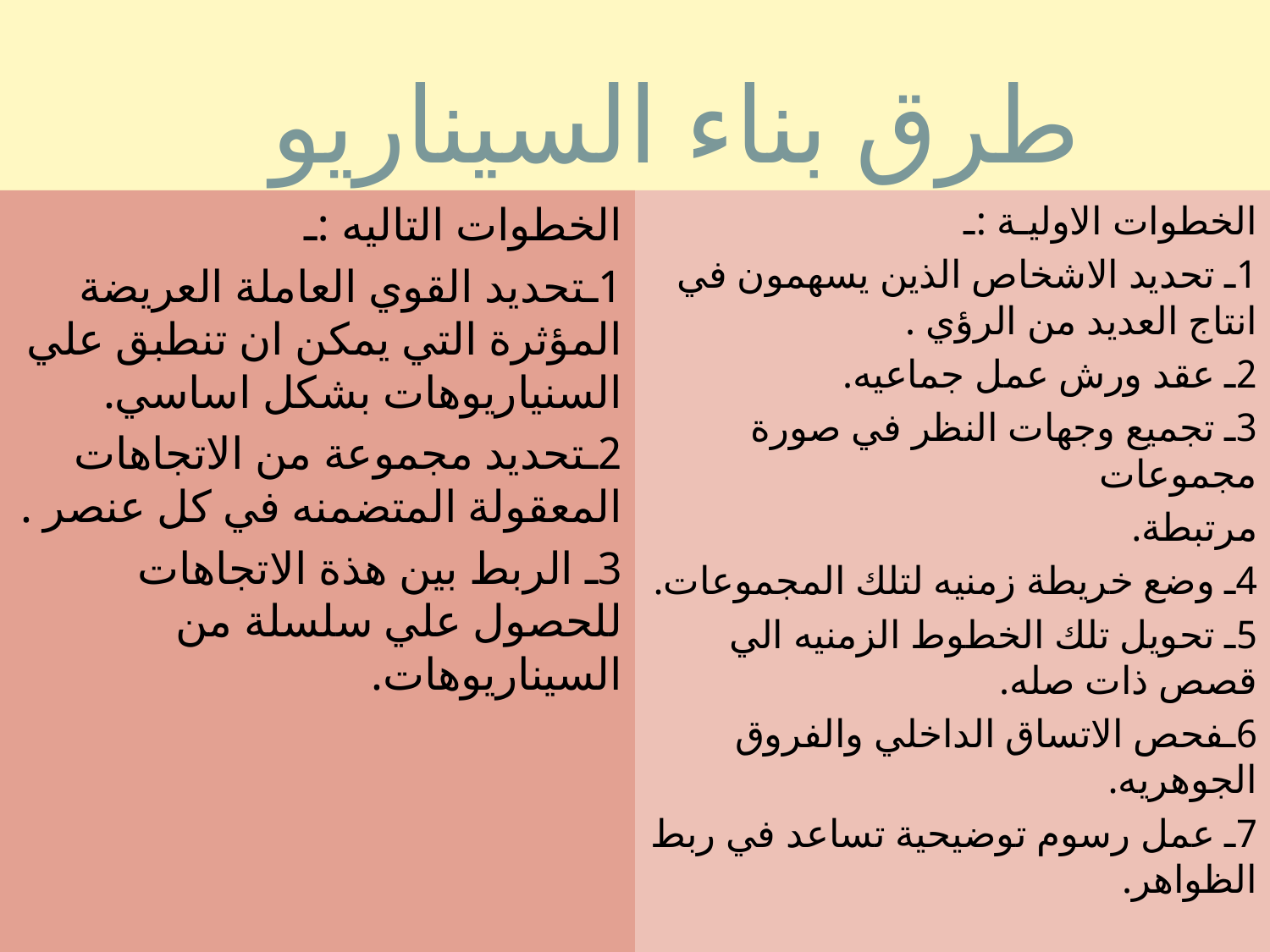

# طرق بناء السيناريو
الخطوات التاليه :ـ
1ـتحديد القوي العاملة العريضة المؤثرة التي يمكن ان تنطبق علي السنياريوهات بشكل اساسي.
2ـتحديد مجموعة من الاتجاهات المعقولة المتضمنه في كل عنصر .
3ـ الربط بين هذة الاتجاهات للحصول علي سلسلة من السيناريوهات.
الخطوات الاوليـة :ـ
1ـ تحديد الاشخاص الذين يسهمون في انتاج العديد من الرؤي .
2ـ عقد ورش عمل جماعيه.
3ـ تجميع وجهات النظر في صورة مجموعات
مرتبطة.
4ـ وضع خريطة زمنيه لتلك المجموعات.
5ـ تحويل تلك الخطوط الزمنيه الي قصص ذات صله.
6ـفحص الاتساق الداخلي والفروق الجوهريه.
7ـ عمل رسوم توضيحية تساعد في ربط الظواهر.